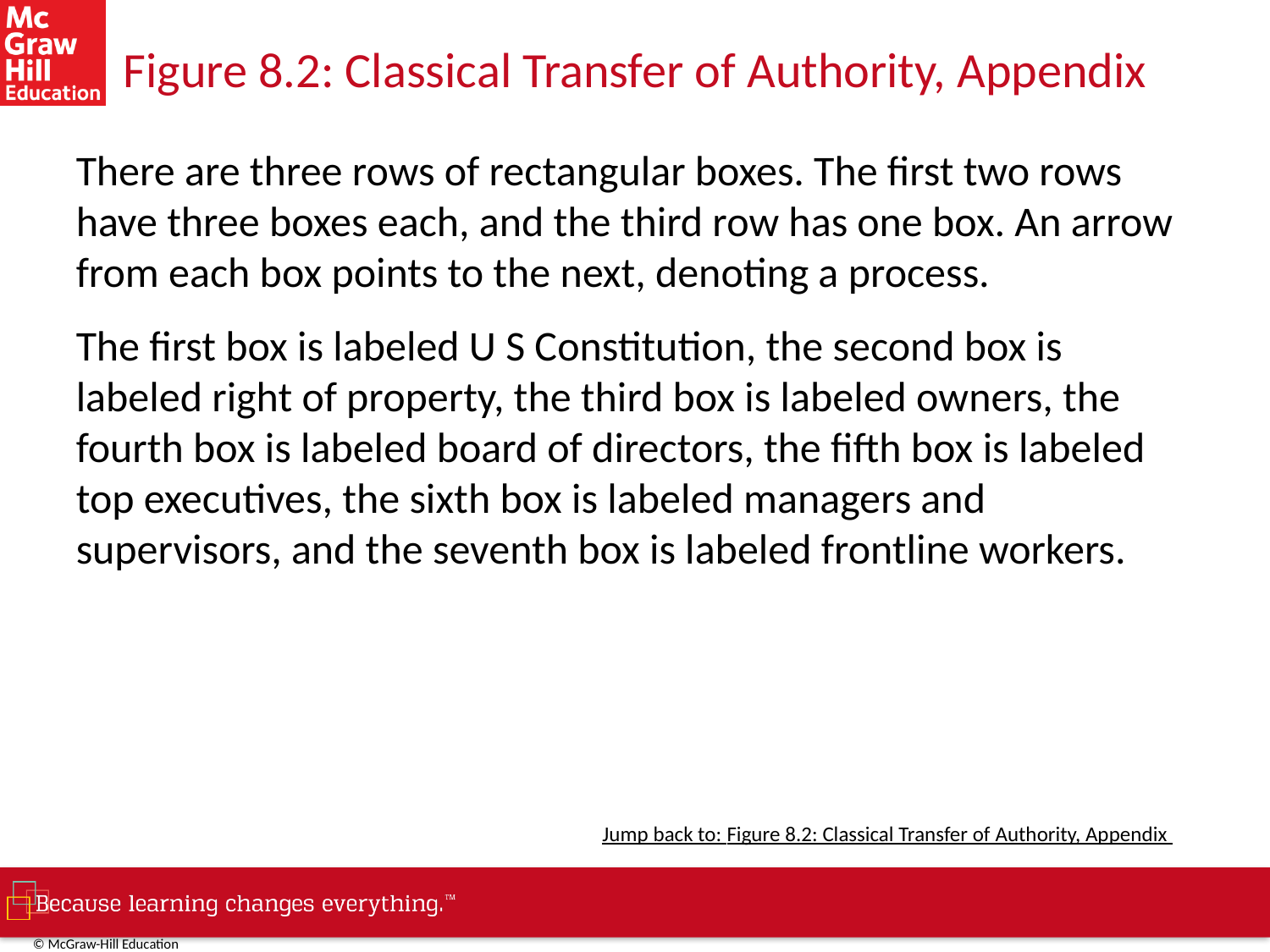

# Figure 8.2: Classical Transfer of Authority, Appendix
There are three rows of rectangular boxes. The first two rows have three boxes each, and the third row has one box. An arrow from each box points to the next, denoting a process.
The first box is labeled U S Constitution, the second box is labeled right of property, the third box is labeled owners, the fourth box is labeled board of directors, the fifth box is labeled top executives, the sixth box is labeled managers and supervisors, and the seventh box is labeled frontline workers.

Jump back to: Figure 8.2: Classical Transfer of Authority, Appendix